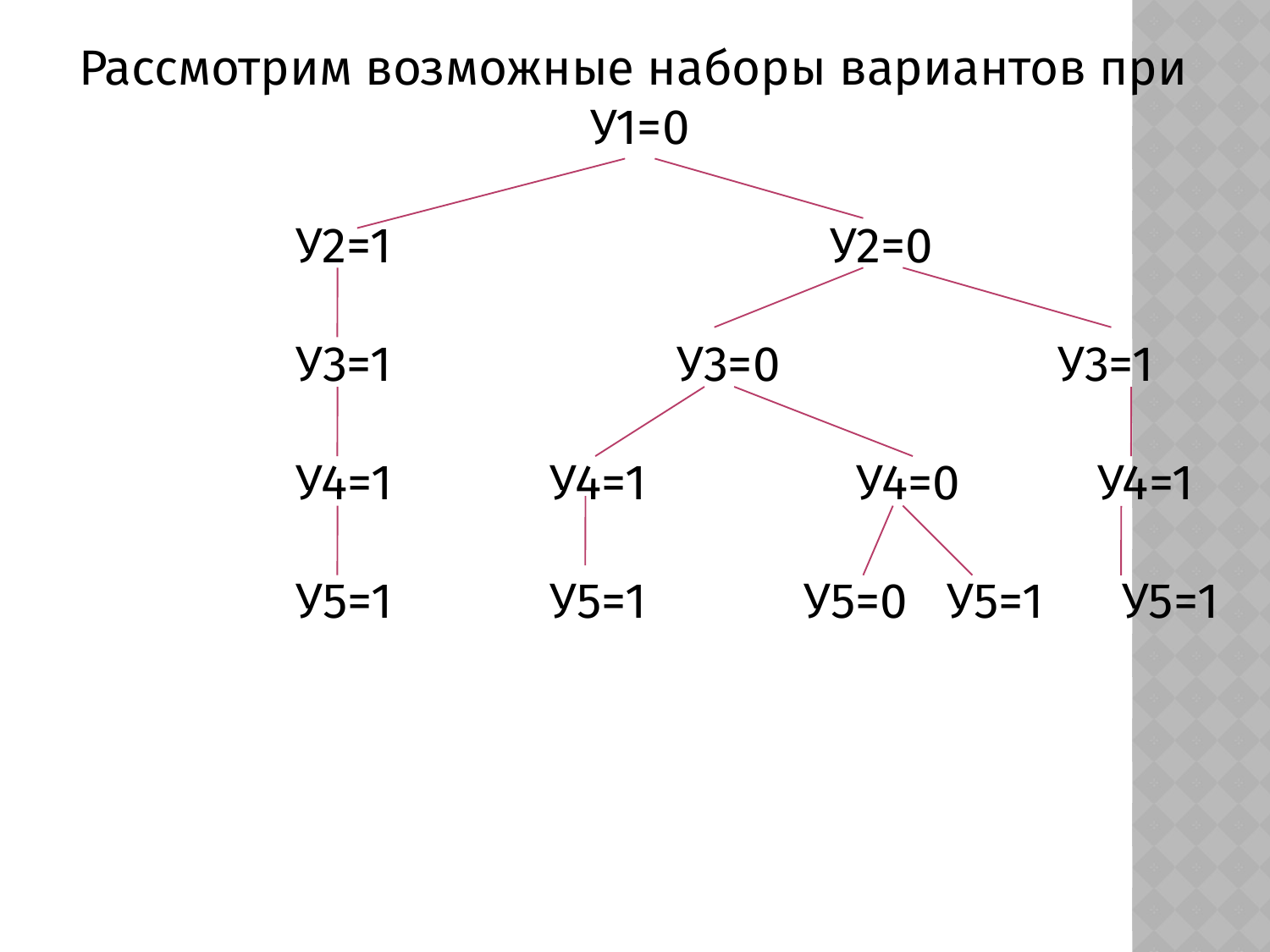

Рассмотрим возможные наборы вариантов при
У1=0

		У2=1				  У2=0

		У3=1			У3=0			У3=1

		У4=1		У4=1		    У4=0	   У4=1

		У5=1		У5=1		У5=0   У5=1      У5=1